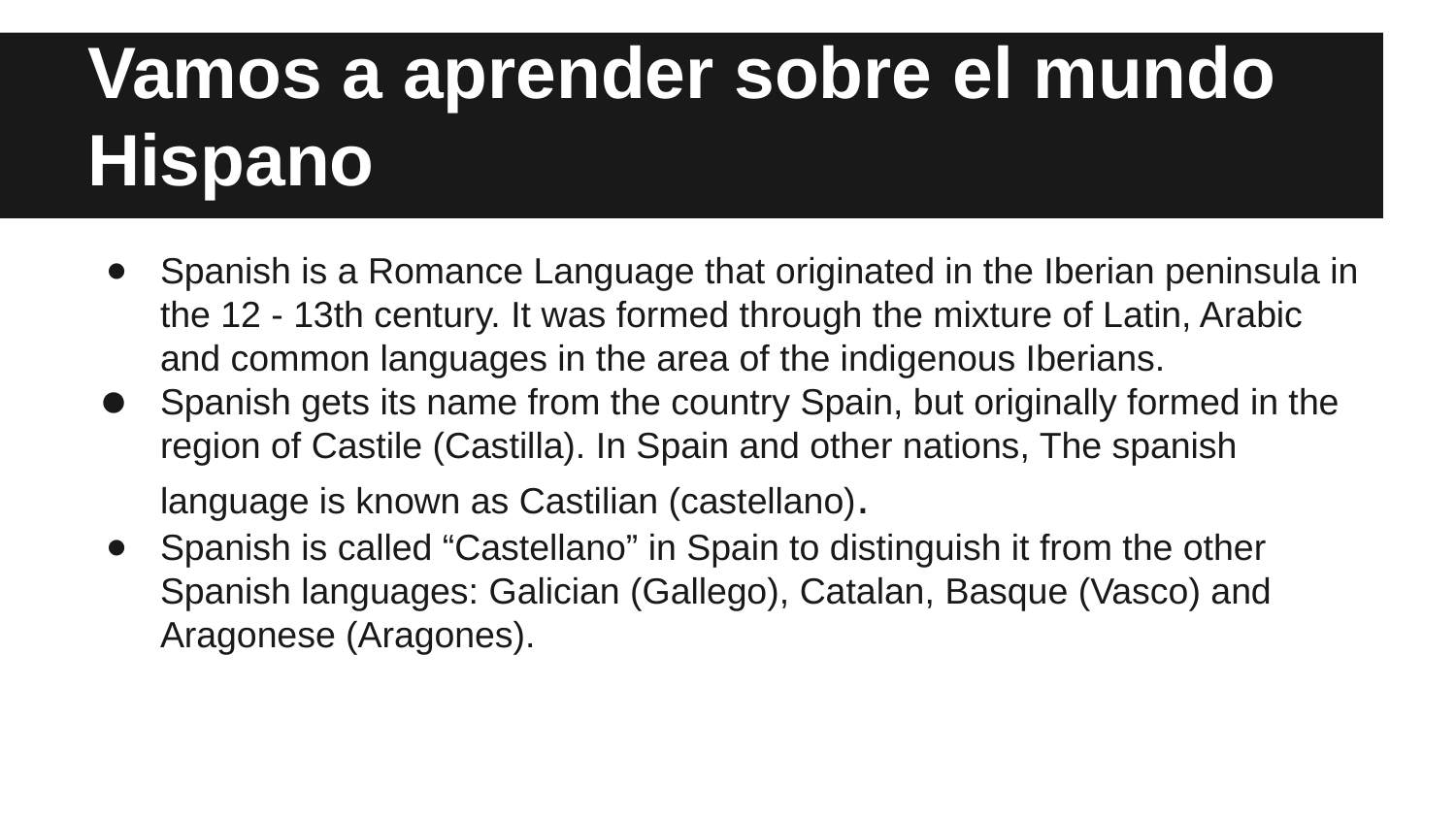

# Vamos a aprender sobre el mundo Hispano
Spanish is a Romance Language that originated in the Iberian peninsula in the 12 - 13th century. It was formed through the mixture of Latin, Arabic and common languages in the area of the indigenous Iberians.
Spanish gets its name from the country Spain, but originally formed in the region of Castile (Castilla). In Spain and other nations, The spanish language is known as Castilian (castellano).
Spanish is called “Castellano” in Spain to distinguish it from the other Spanish languages: Galician (Gallego), Catalan, Basque (Vasco) and Aragonese (Aragones).